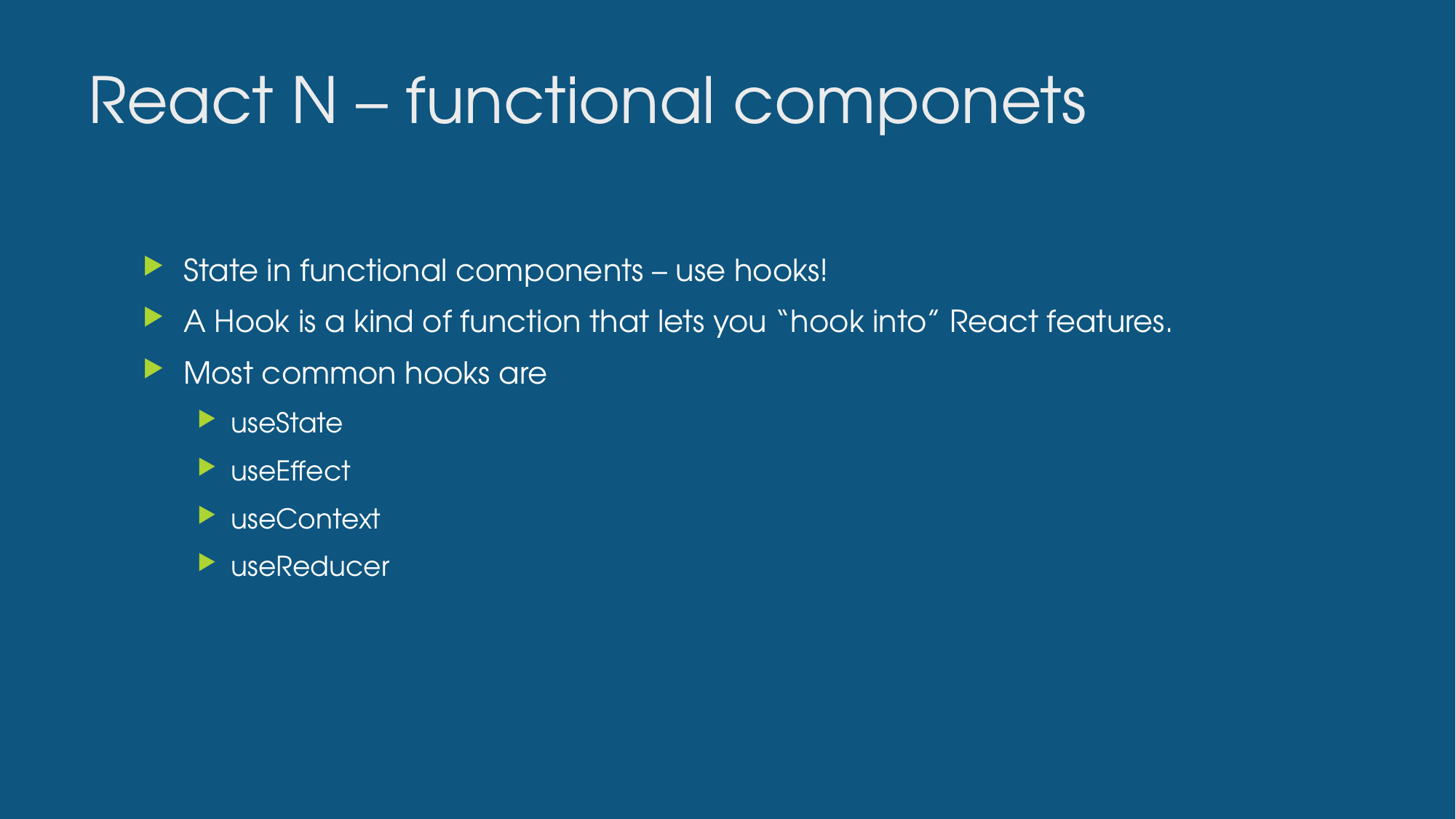

6
# React N – functional componets
State in functional components – use hooks!
A Hook is a kind of function that lets you “hook into” React features.
Most common hooks are
useState
useEffect
useContext
useReducer